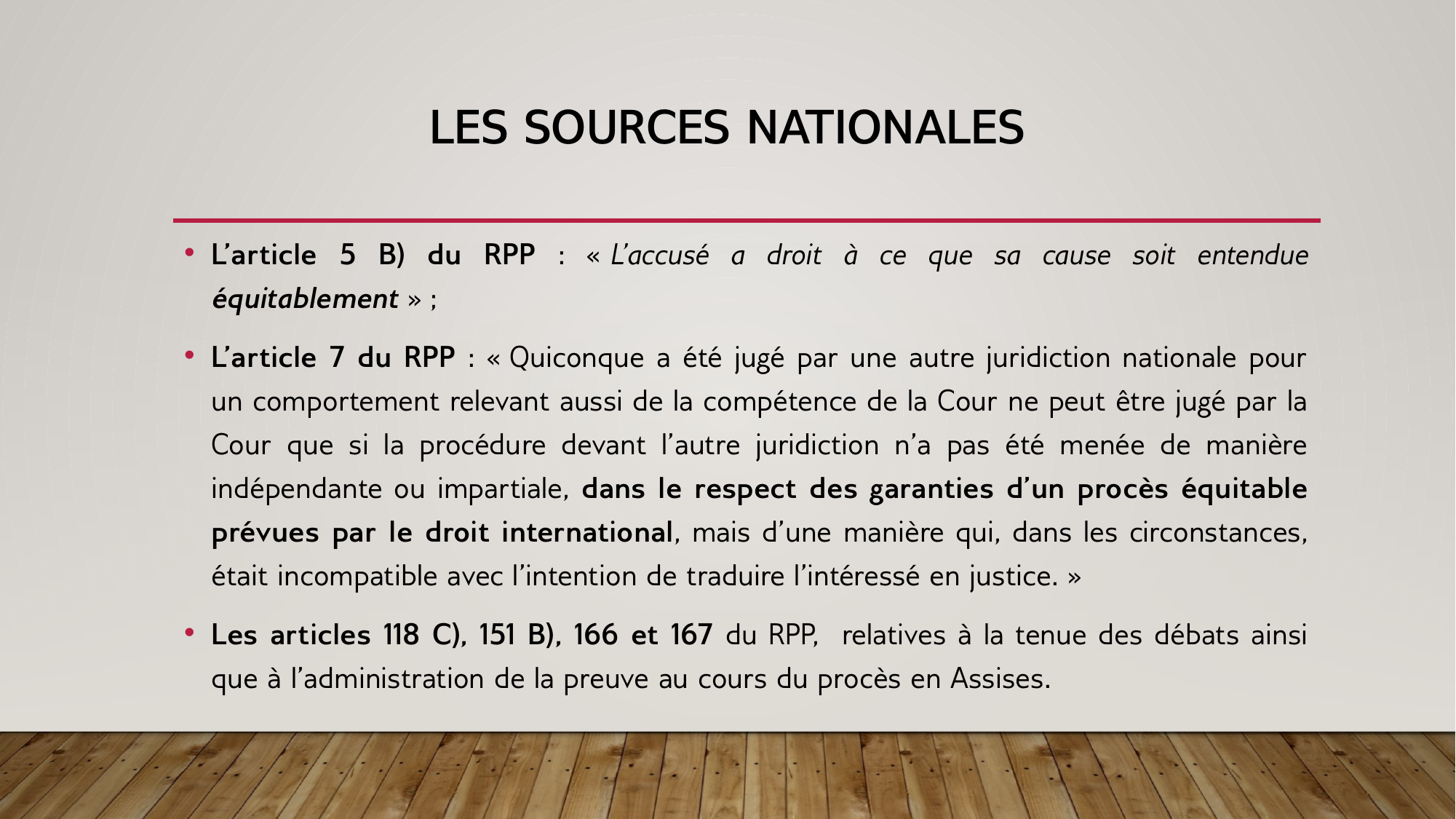

# Les sources NATIONALES
L’article 5 B) du RPP : « L’accusé a droit à ce que sa cause soit entendue équitablement » ;
L’article 7 du RPP : « Quiconque a été jugé par une autre juridiction nationale pour un comportement relevant aussi de la compétence de la Cour ne peut être jugé par la Cour que si la procédure devant l’autre juridiction n’a pas été menée de manière indépendante ou impartiale, dans le respect des garanties d’un procès équitable prévues par le droit international, mais d’une manière qui, dans les circonstances, était incompatible avec l’intention de traduire l’intéressé en justice. »
Les articles 118 C), 151 B), 166 et 167 du RPP,  relatives à la tenue des débats ainsi que à l’administration de la preuve au cours du procès en Assises.